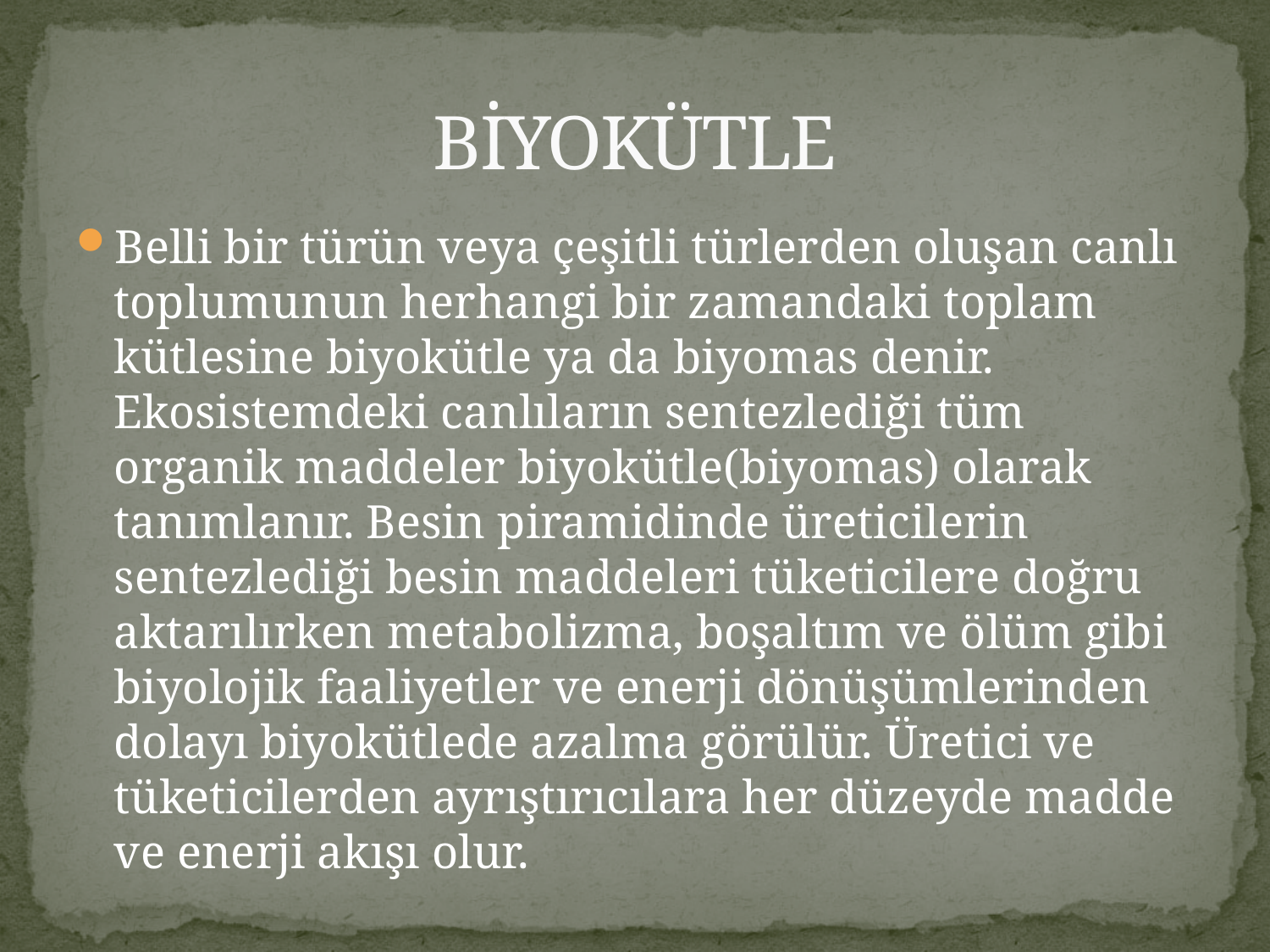

# BİYOKÜTLE
Belli bir türün veya çeşitli türlerden oluşan canlı toplumunun herhangi bir zamandaki toplam kütlesine biyokütle ya da biyomas denir. Ekosistemdeki canlıların sentezlediği tüm organik maddeler biyokütle(biyomas) olarak tanımlanır. Besin piramidinde üreticilerin sentezlediği besin maddeleri tüketicilere doğru aktarılırken metabolizma, boşaltım ve ölüm gibi biyolojik faaliyetler ve enerji dönüşümlerinden dolayı biyokütlede azalma görülür. Üretici ve tüketicilerden ayrıştırıcılara her düzeyde madde ve enerji akışı olur.